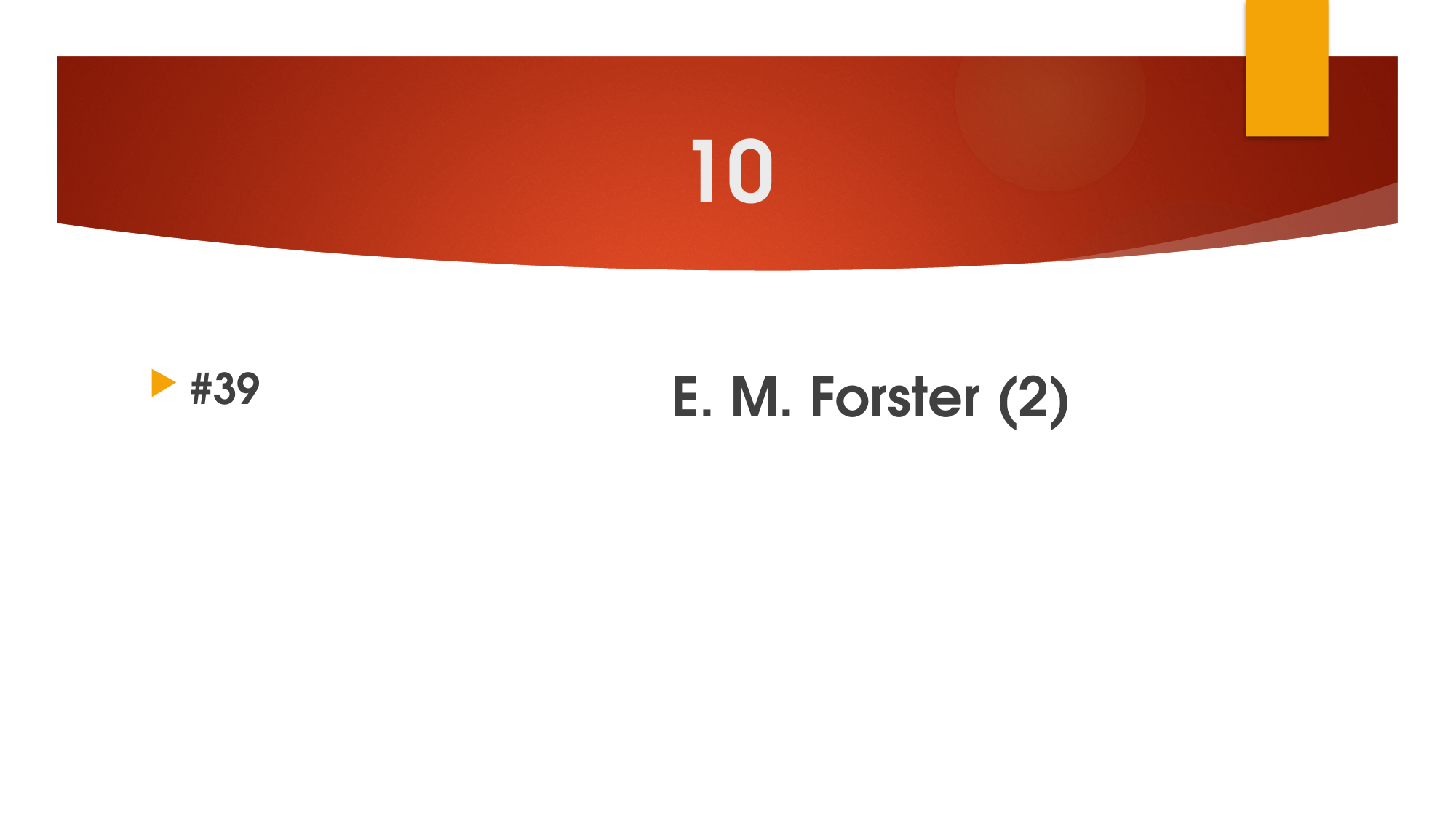

# 10
#39
E. M. Forster (2)